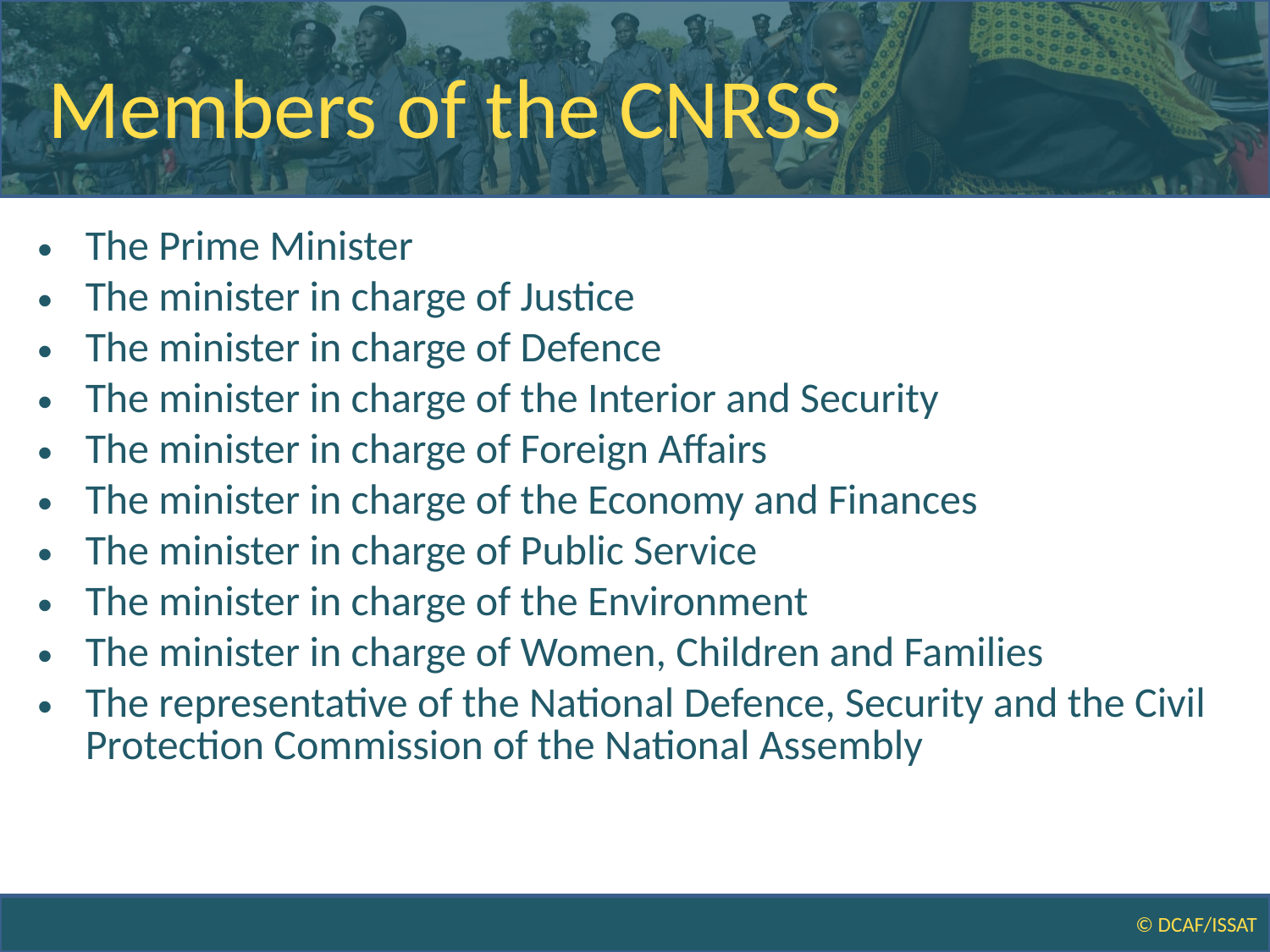

# Members of the CNRSS
The Prime Minister
The minister in charge of Justice
The minister in charge of Defence
The minister in charge of the Interior and Security
The minister in charge of Foreign Affairs
The minister in charge of the Economy and Finances
The minister in charge of Public Service
The minister in charge of the Environment
The minister in charge of Women, Children and Families
The representative of the National Defence, Security and the Civil Protection Commission of the National Assembly